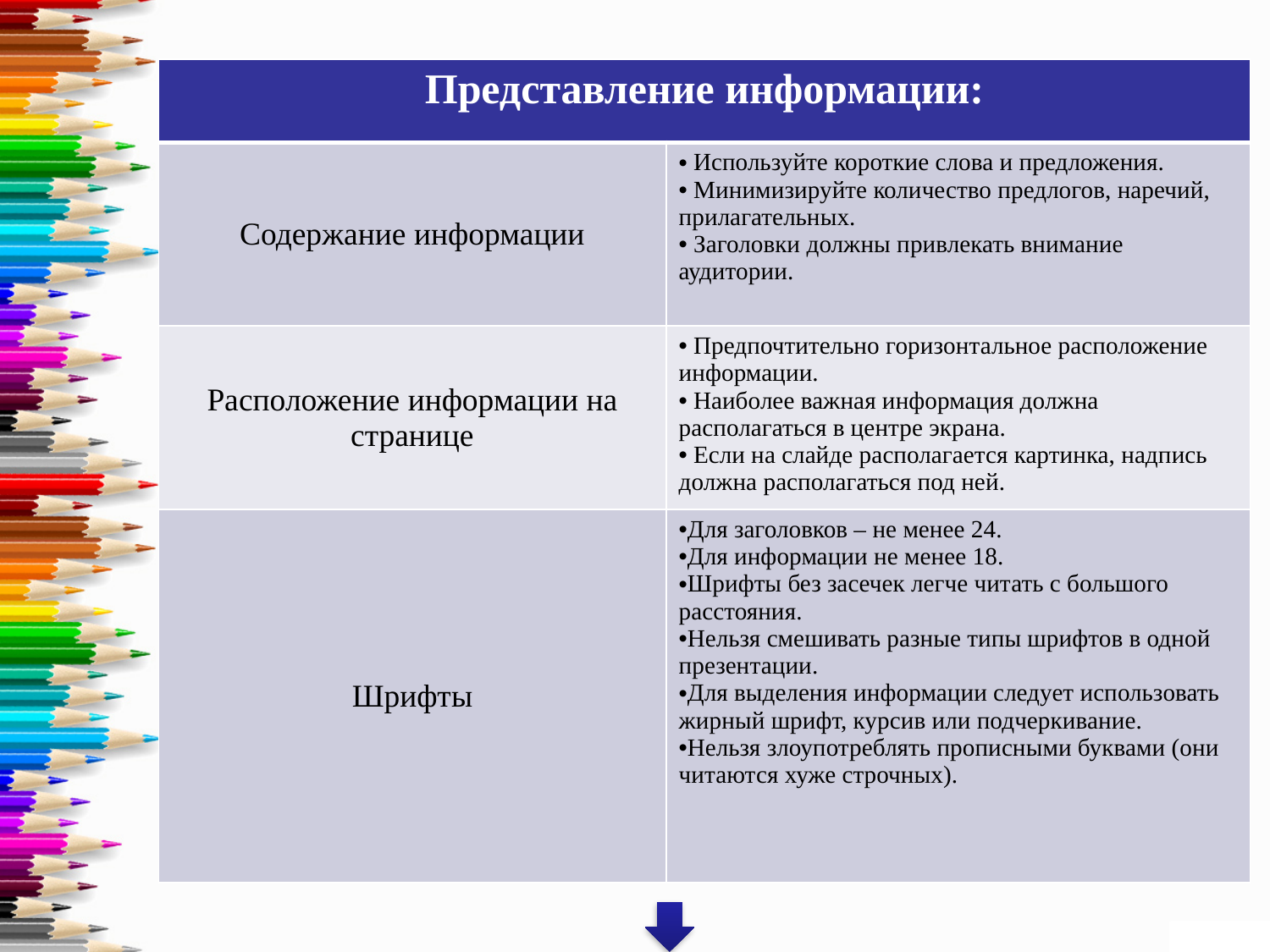

| Представление информации: |  |
| --- | --- |
| Содержание информации | Используйте короткие слова и предложения. Минимизируйте количество предлогов, наречий, прилагательных. Заголовки должны привлекать внимание аудитории. |
| Расположение информации на странице | Предпочтительно горизонтальное расположение информации. Наиболее важная информация должна располагаться в центре экрана. Если на слайде располагается картинка, надпись должна располагаться под ней. |
| Шрифты | Для заголовков – не менее 24. Для информации не менее 18. Шрифты без засечек легче читать с большого расстояния. Нельзя смешивать разные типы шрифтов в одной презентации. Для выделения информации следует использовать жирный шрифт, курсив или подчеркивание. Нельзя злоупотреблять прописными буквами (они читаются хуже строчных). |